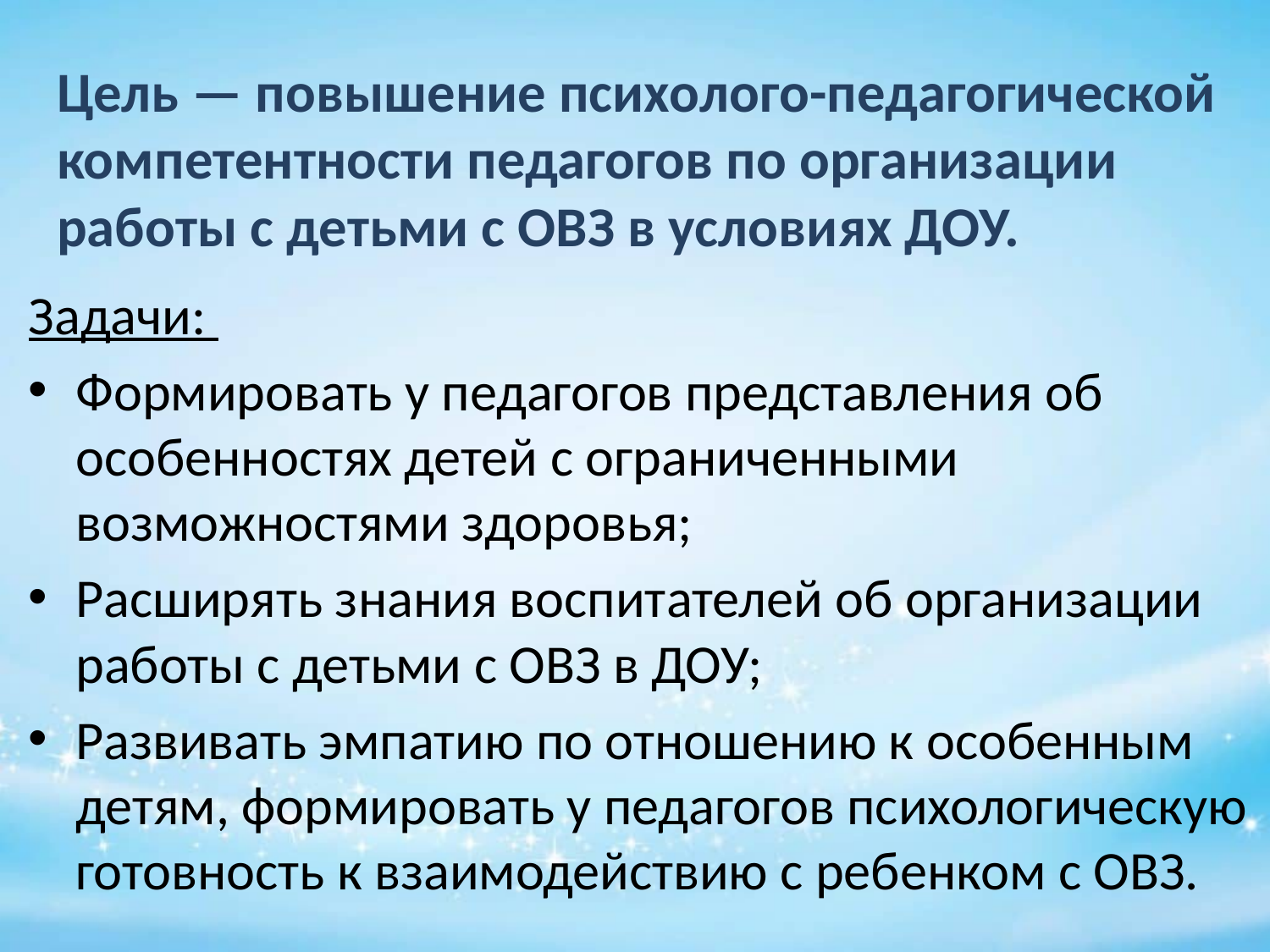

# Цель — повышение психолого-педагогической компетентности педагогов по организации работы с детьми с ОВЗ в условиях ДОУ.
Задачи:
Формировать у педагогов представления об особенностях детей с ограниченными возможностями здоровья;
Расширять знания воспитателей об организации работы с детьми с ОВЗ в ДОУ;
Развивать эмпатию по отношению к особенным детям, формировать у педагогов психологическую готовность к взаимодействию с ребенком с ОВЗ.